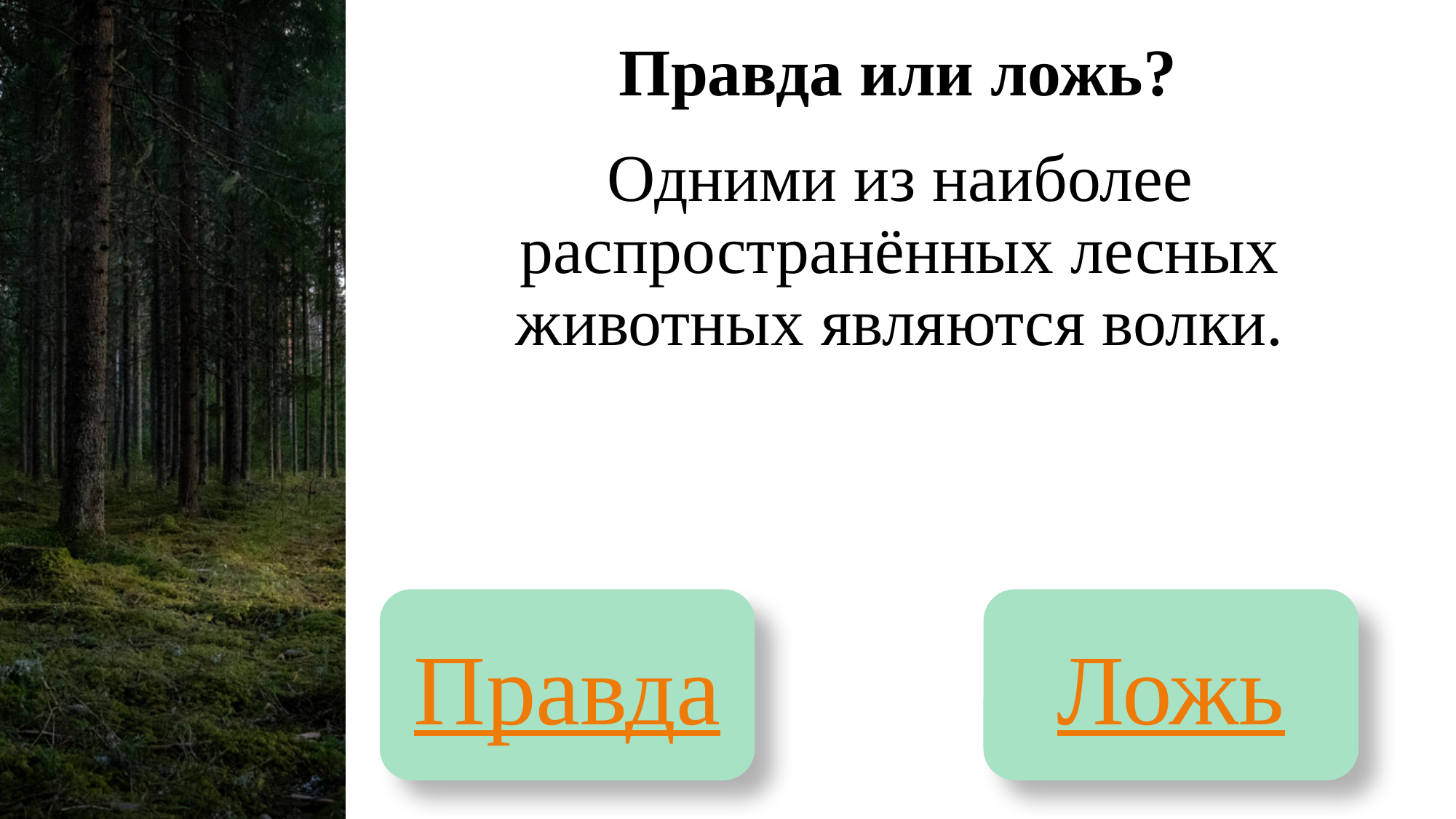

# Правда или ложь?
Одними из наиболее распространённых лесных животных являются волки.
Правда
Ложь